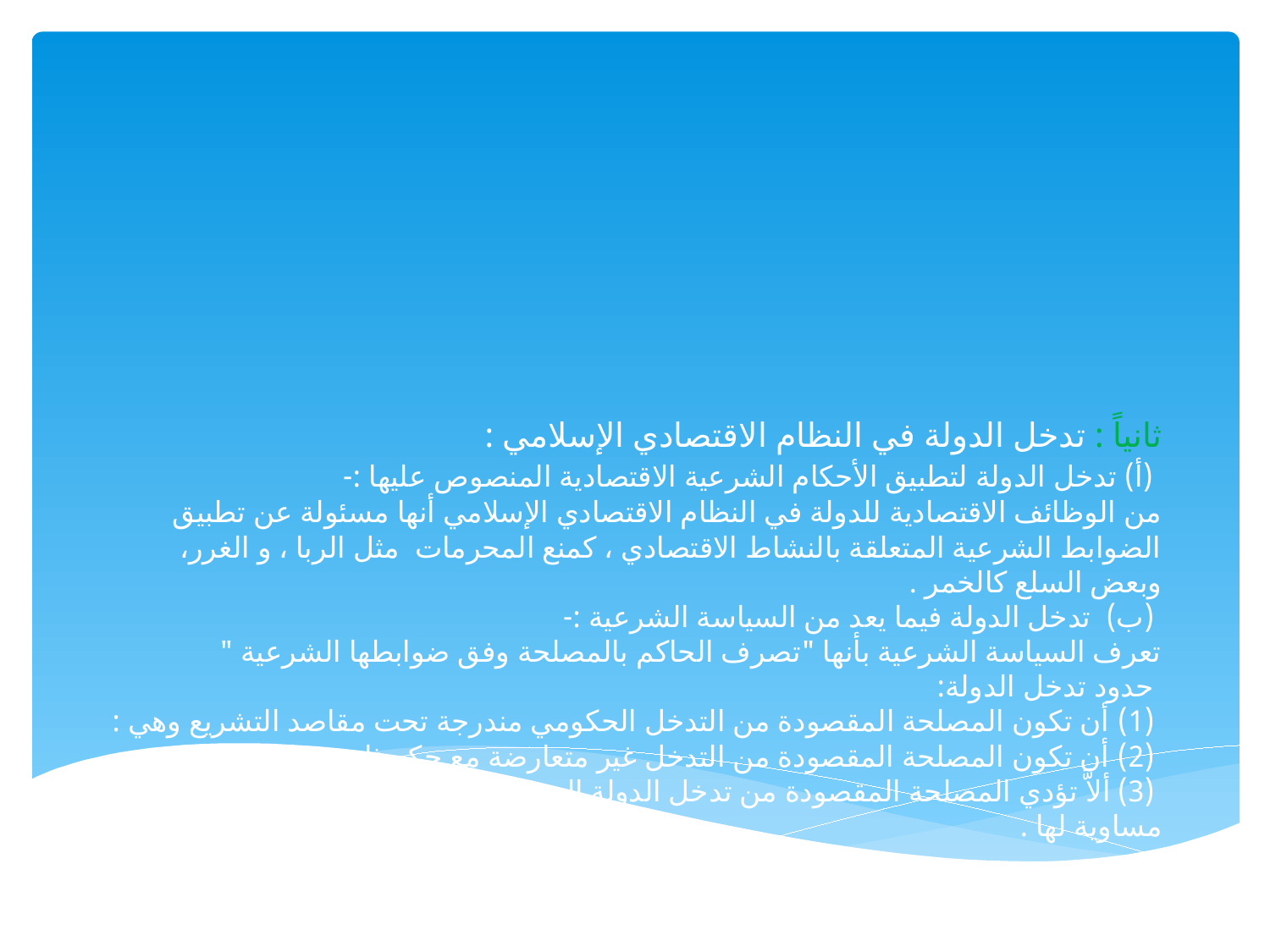

# ثانياً : تدخل الدولة في النظام الاقتصادي الإسلامي : (أ) تدخل الدولة لتطبيق الأحكام الشرعية الاقتصادية المنصوص عليها :- من الوظائف الاقتصادية للدولة في النظام الاقتصادي الإسلامي أنها مسئولة عن تطبيق الضوابط الشرعية المتعلقة بالنشاط الاقتصادي ، كمنع المحرمات  مثل الربا ، و الغرر، وبعض السلع كالخمر . (ب)  تدخل الدولة فيما يعد من السياسة الشرعية :- تعرف السياسة الشرعية بأنها "تصرف الحاكم بالمصلحة وفق ضوابطها الشرعية " حدود تدخل الدولة: (1) أن تكون المصلحة المقصودة من التدخل الحكومي مندرجة تحت مقاصد التشريع وهي : (2) أن تكون المصلحة المقصودة من التدخل غير متعارضة مع حكم ثابت بدليل شرعي (3) ألاَّ تؤدي المصلحة المقصودة من تدخل الدولة إلى تفويت مصلحة أخرى أهم منها أو مساوية لها .